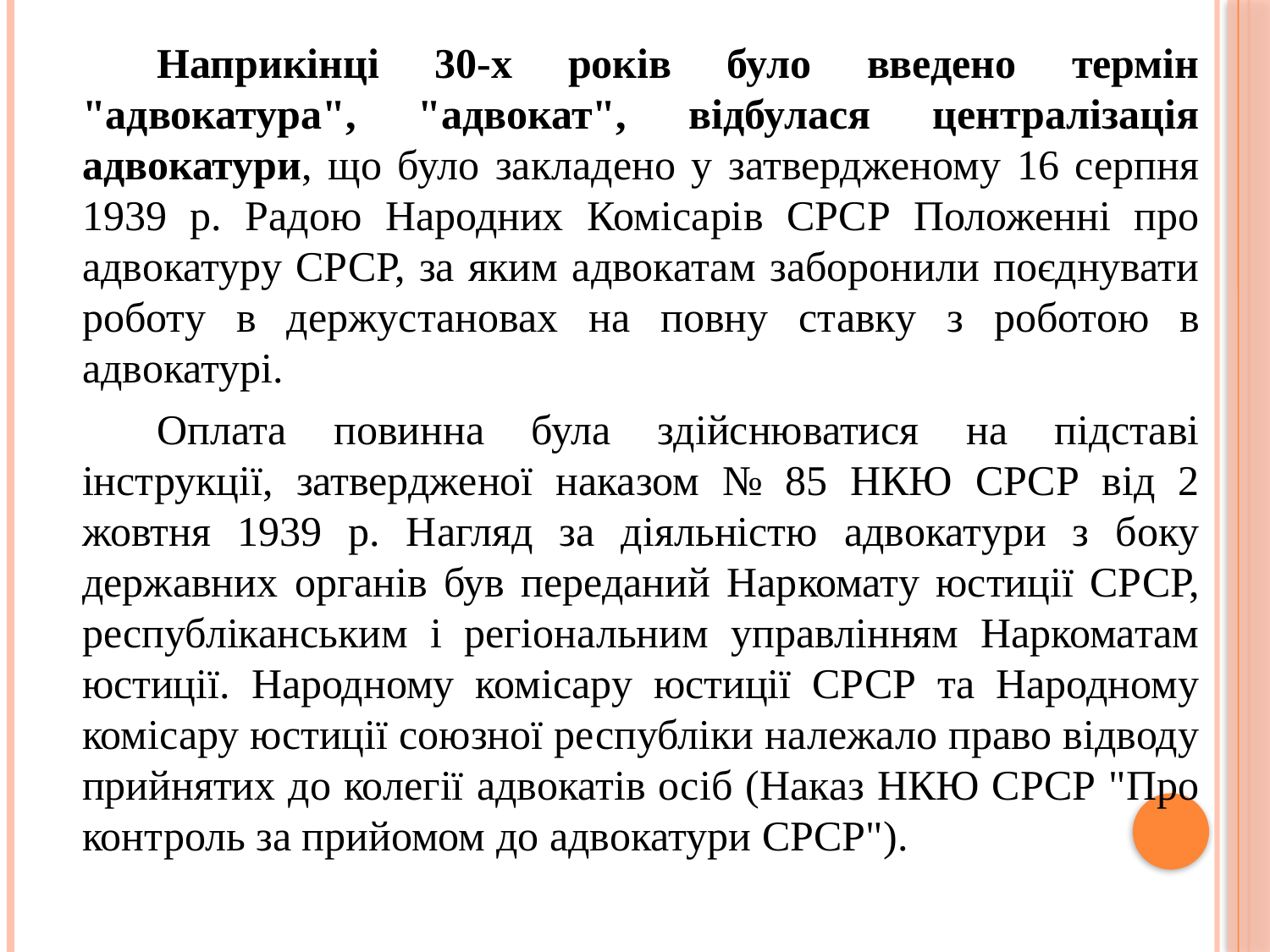

Наприкінці 30-х років було введено термін "адвокатура", "адвокат", відбулася централізація адвокатури, що було закладено у затвердженому 16 серпня 1939 р. Радою Народних Комісарів СРСР Положенні про адвокатуру СРСР, за яким адвокатам заборонили поєднувати роботу в держустановах на повну ставку з роботою в адвокатурі.
Оплата повинна була здійснюватися на підставі інструкції, затвердженої наказом № 85 НКЮ СРСР від 2 жовтня 1939 р. Нагляд за діяльністю адвокатури з боку державних органів був переданий Наркомату юстиції СРСР, республіканським і регіональним управлінням Наркоматам юстиції. Народному комісару юстиції СРСР та Народному комісару юстиції союзної республіки належало право відводу прийнятих до колегії адвокатів осіб (Наказ НКЮ СРСР "Про контроль за прийомом до адвокатури СРСР").